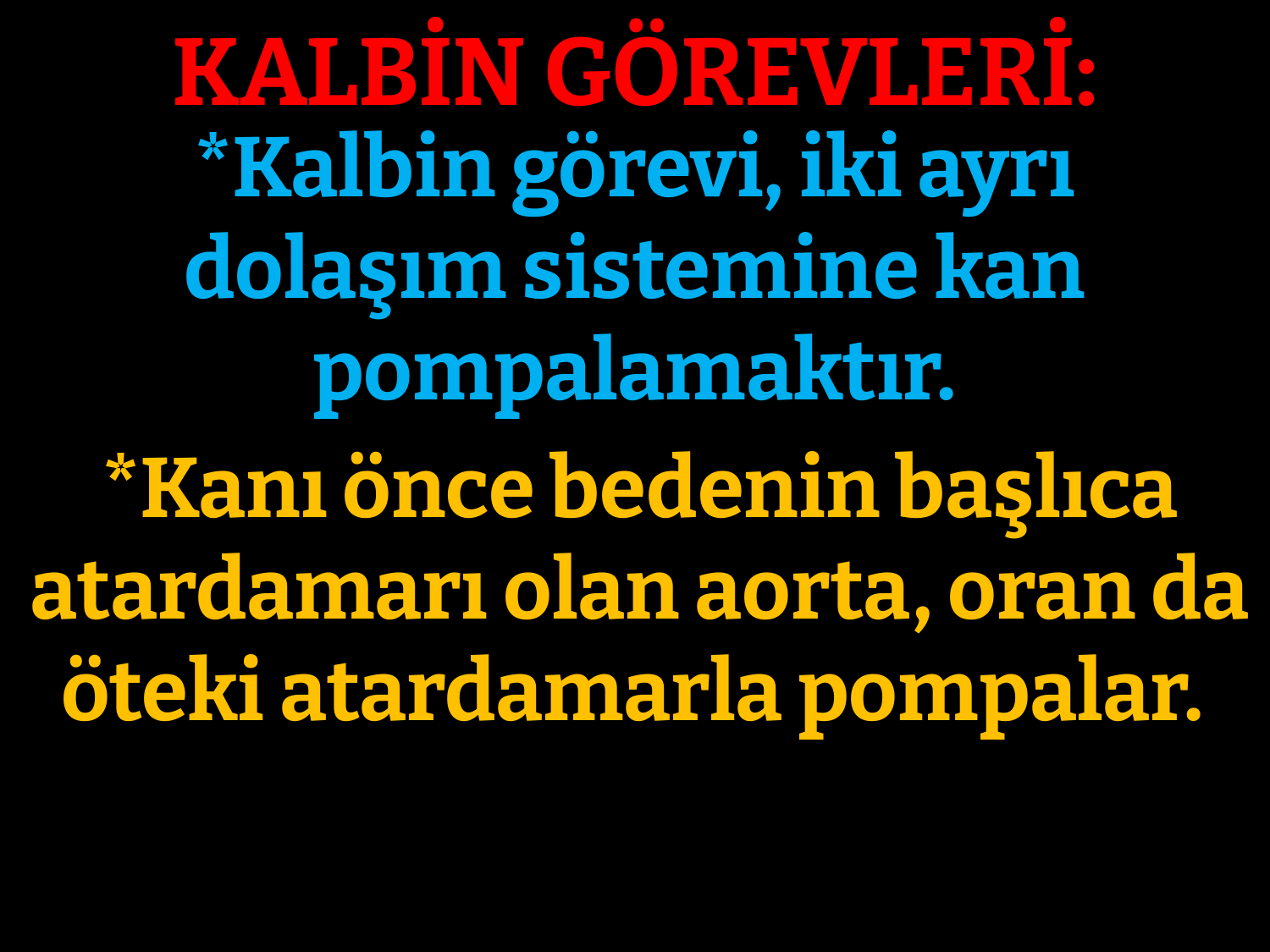

KALBİN GÖREVLERİ:
*Kalbin görevi, iki ayrı dolaşım sistemine kan pompalamaktır.
#
*Kanı önce bedenin başlıca atardamarı olan aorta, oran da öteki atardamarla pompalar.